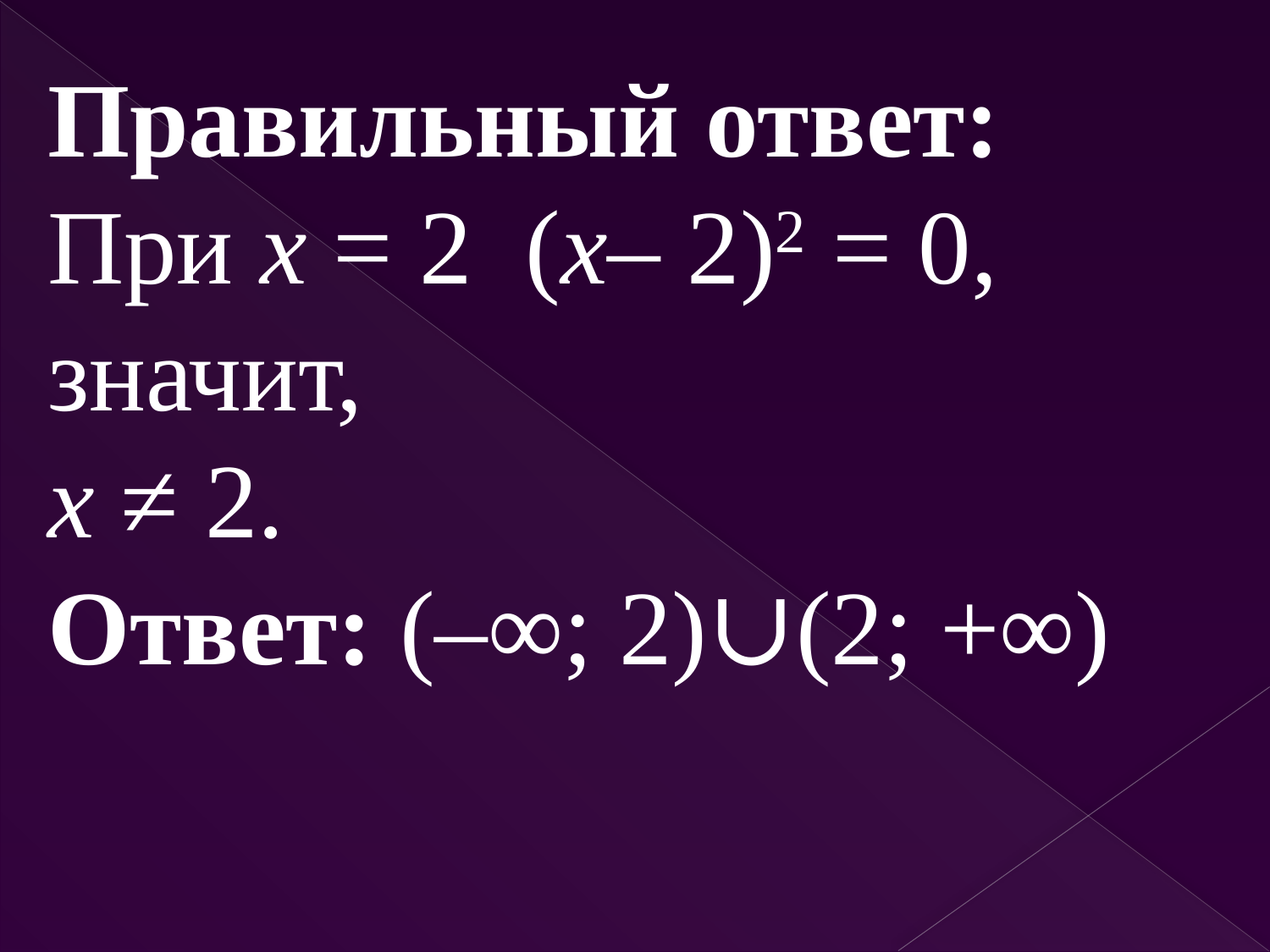

Правильный ответ:
При х = 2  (х– 2)2 = 0, значит,
х ≠ 2.
Ответ: (–∞; 2)∪(2; +∞)